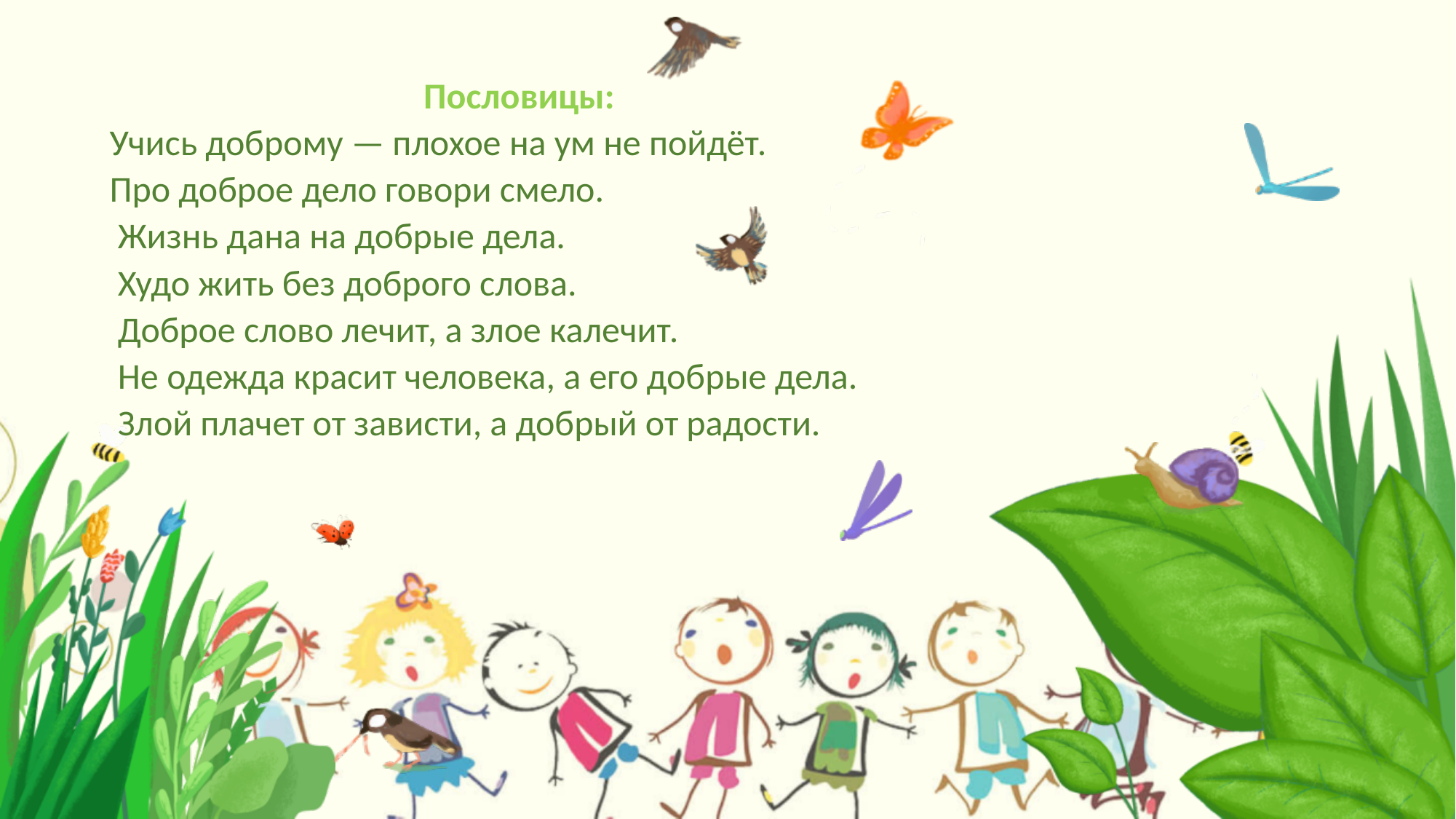

Пословицы:
Учись доброму — плохое на ум не пойдёт.
Про доброе дело говори смело.
 Жизнь дана на добрые дела.
 Худо жить без доброго слова.
 Доброе слово лечит, а злое калечит.
 Не одежда красит человека, а его добрые дела.
 Злой плачет от зависти, а добрый от радости.